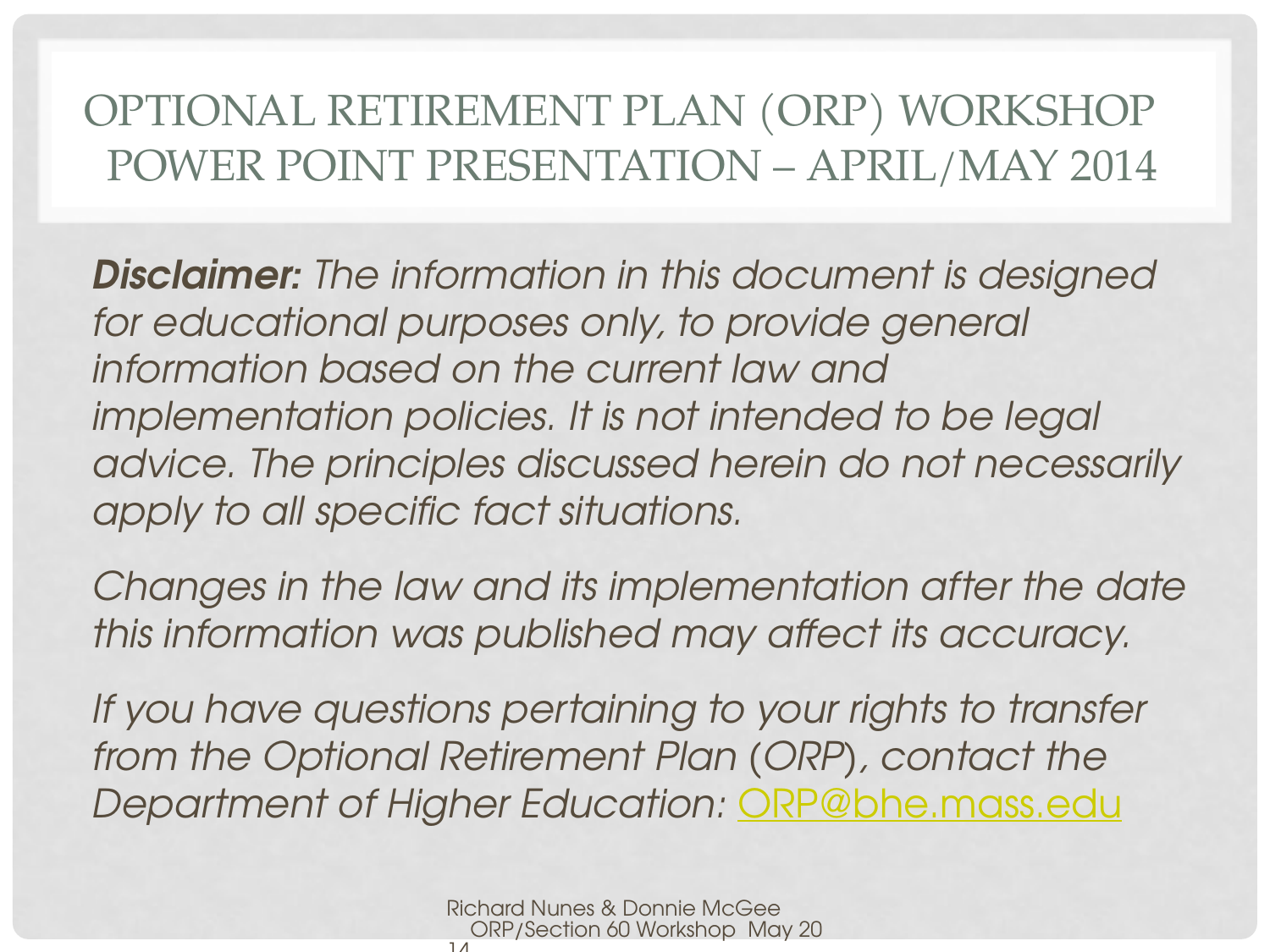

# Optional Retirement Plan (ORP) Workshop  Power point presentation – April/May 2014
Disclaimer: The information in this document is designed for educational purposes only, to provide general information based on the current law and implementation policies. It is not intended to be legal advice. The principles discussed herein do not necessarily apply to all specific fact situations.

Changes in the law and its implementation after the date this information was published may affect its accuracy.

If you have questions pertaining to your rights to transfer from the Optional Retirement Plan (ORP), contact the Department of Higher Education: ORP@bhe.mass.edu

Richard Nunes & Donnie McGee           ORP/Section 60 Workshop  May 2014